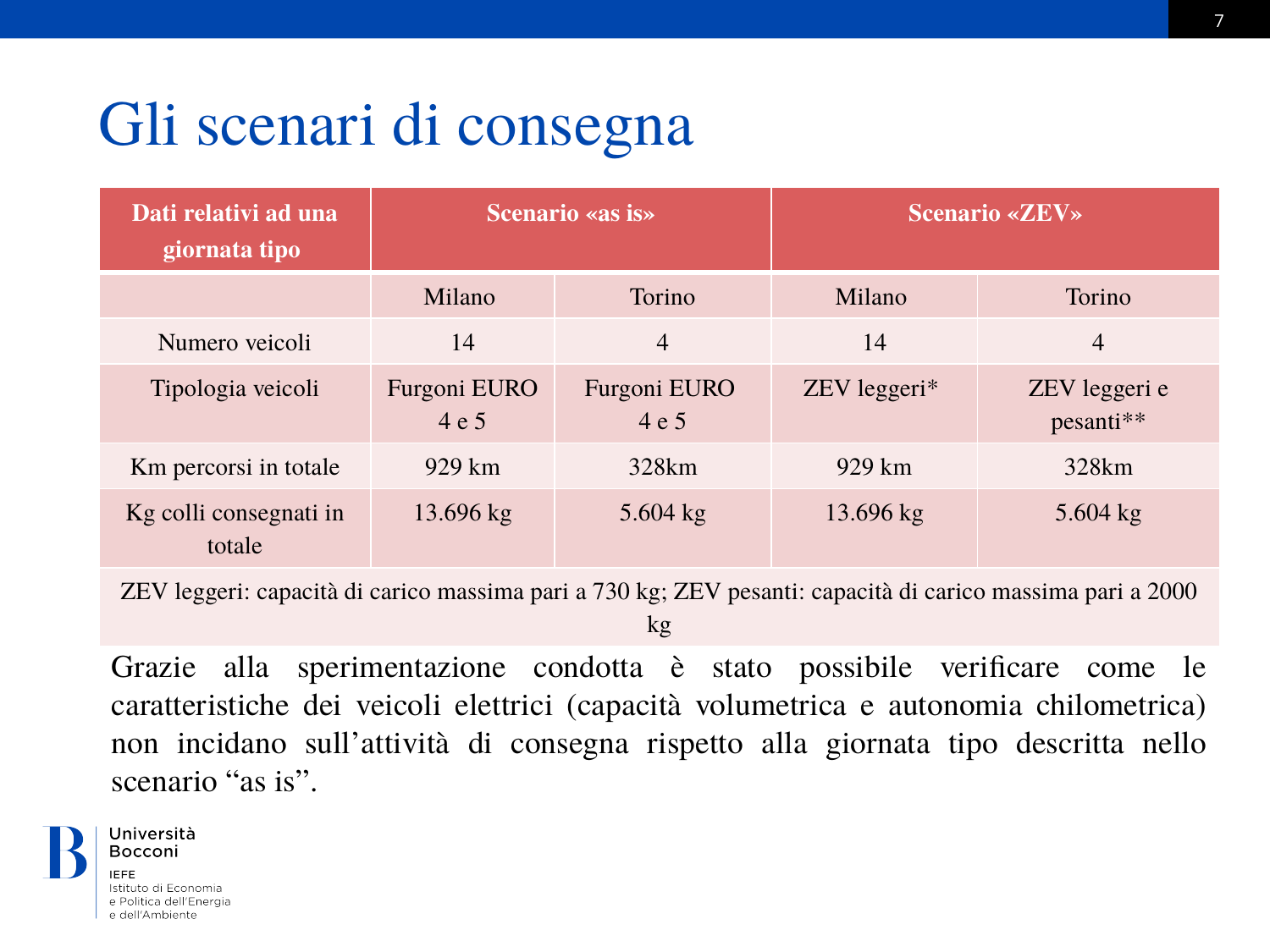

# Gli scenari di consegna
| Dati relativi ad una giornata tipo | Scenario «as is» |  | Scenario «ZEV» |  |
| --- | --- | --- | --- | --- |
|  | Milano | Torino | Milano | Torino |
| Numero veicoli | 14 | 4 | 14 | 4 |
| Tipologia veicoli | Furgoni EURO 4 e 5 | Furgoni EURO 4 e 5 | ZEV leggeri\* | ZEV leggeri e pesanti\*\* |
| Km percorsi in totale | 929 km | 328km | 929 km | 328km |
| Kg colli consegnati in totale | 13.696 kg | 5.604 kg | 13.696 kg | 5.604 kg |
| ZEV leggeri: capacità di carico massima pari a 730 kg; ZEV pesanti: capacità di carico massima pari a 2000 kg |  |  |  |  |
Grazie alla sperimentazione condotta è stato possibile verificare come le caratteristiche dei veicoli elettrici (capacità volumetrica e autonomia chilometrica) non incidano sull’attività di consegna rispetto alla giornata tipo descritta nello scenario “as is”.